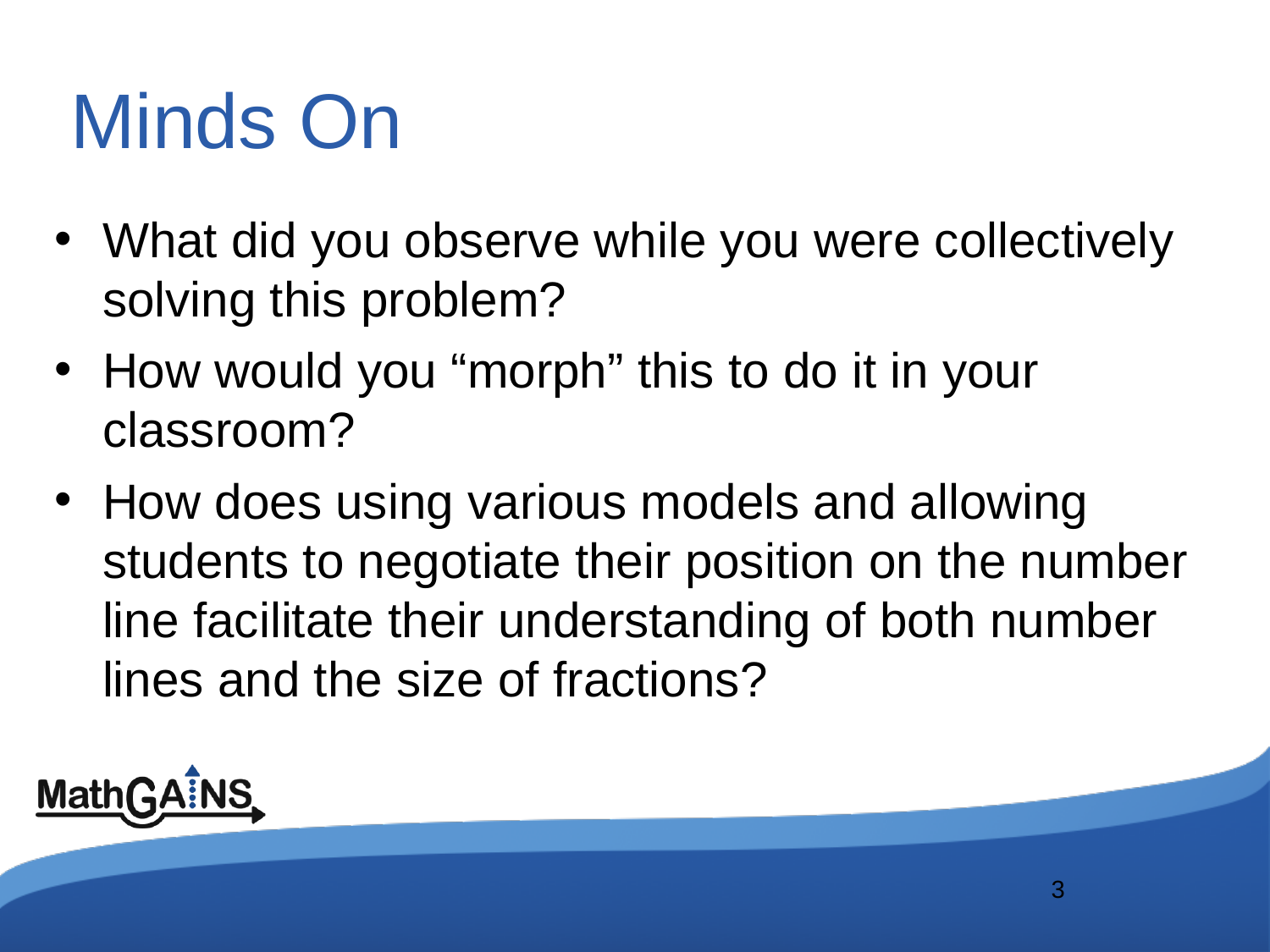

# Minds On
What did you observe while you were collectively solving this problem?
How would you “morph” this to do it in your classroom?
How does using various models and allowing students to negotiate their position on the number line facilitate their understanding of both number lines and the size of fractions?
3